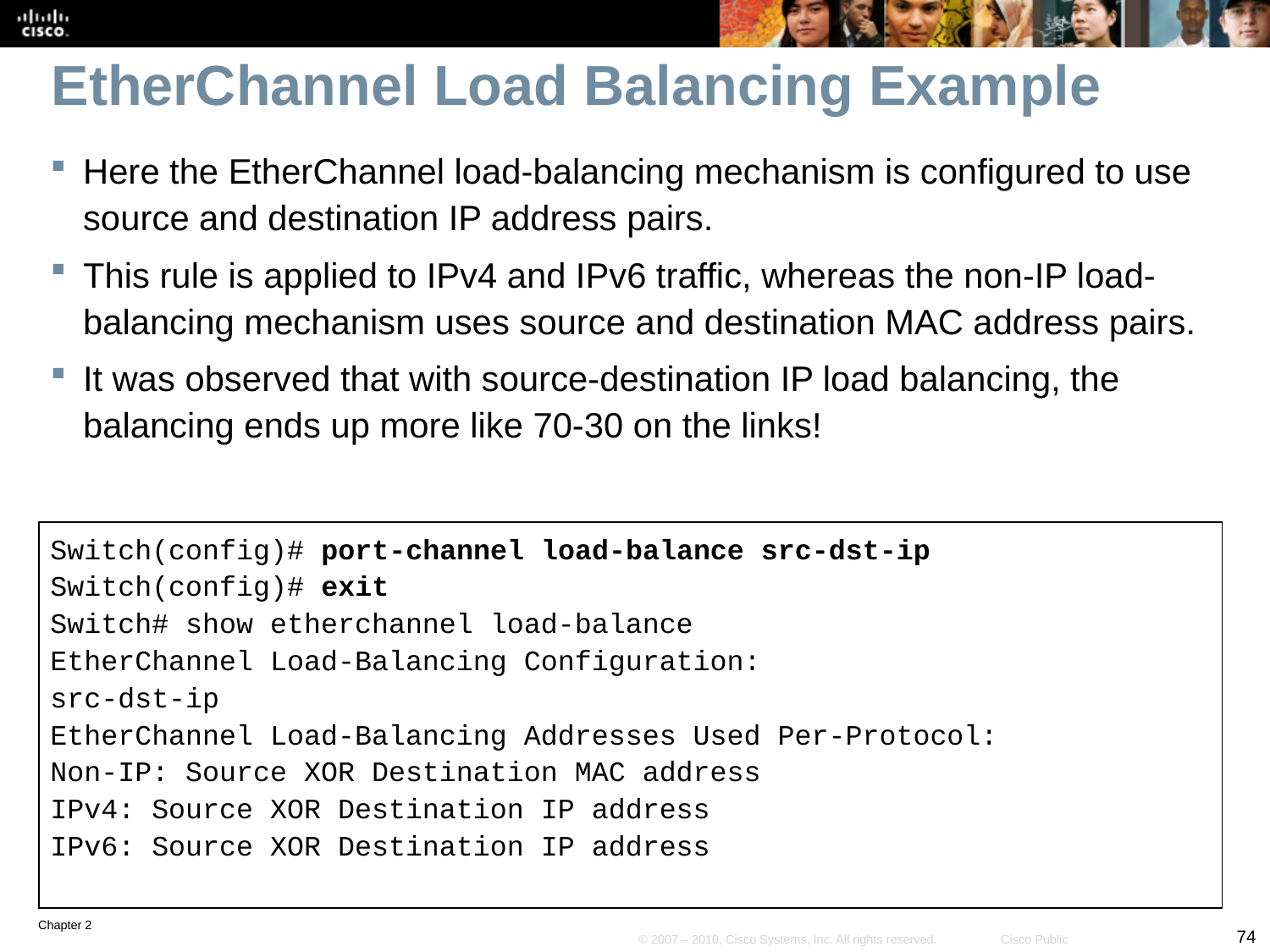

# EtherChannel Load Balancing Example
Here the EtherChannel load-balancing mechanism is configured to use source and destination IP address pairs.
This rule is applied to IPv4 and IPv6 traffic, whereas the non-IP load-balancing mechanism uses source and destination MAC address pairs.
It was observed that with source-destination IP load balancing, the balancing ends up more like 70-30 on the links!
Switch(config)# port-channel load-balance src-dst-ip
Switch(config)# exit
Switch# show etherchannel load-balance
EtherChannel Load-Balancing Configuration:
src-dst-ip
EtherChannel Load-Balancing Addresses Used Per-Protocol:
Non-IP: Source XOR Destination MAC address
IPv4: Source XOR Destination IP address
IPv6: Source XOR Destination IP address